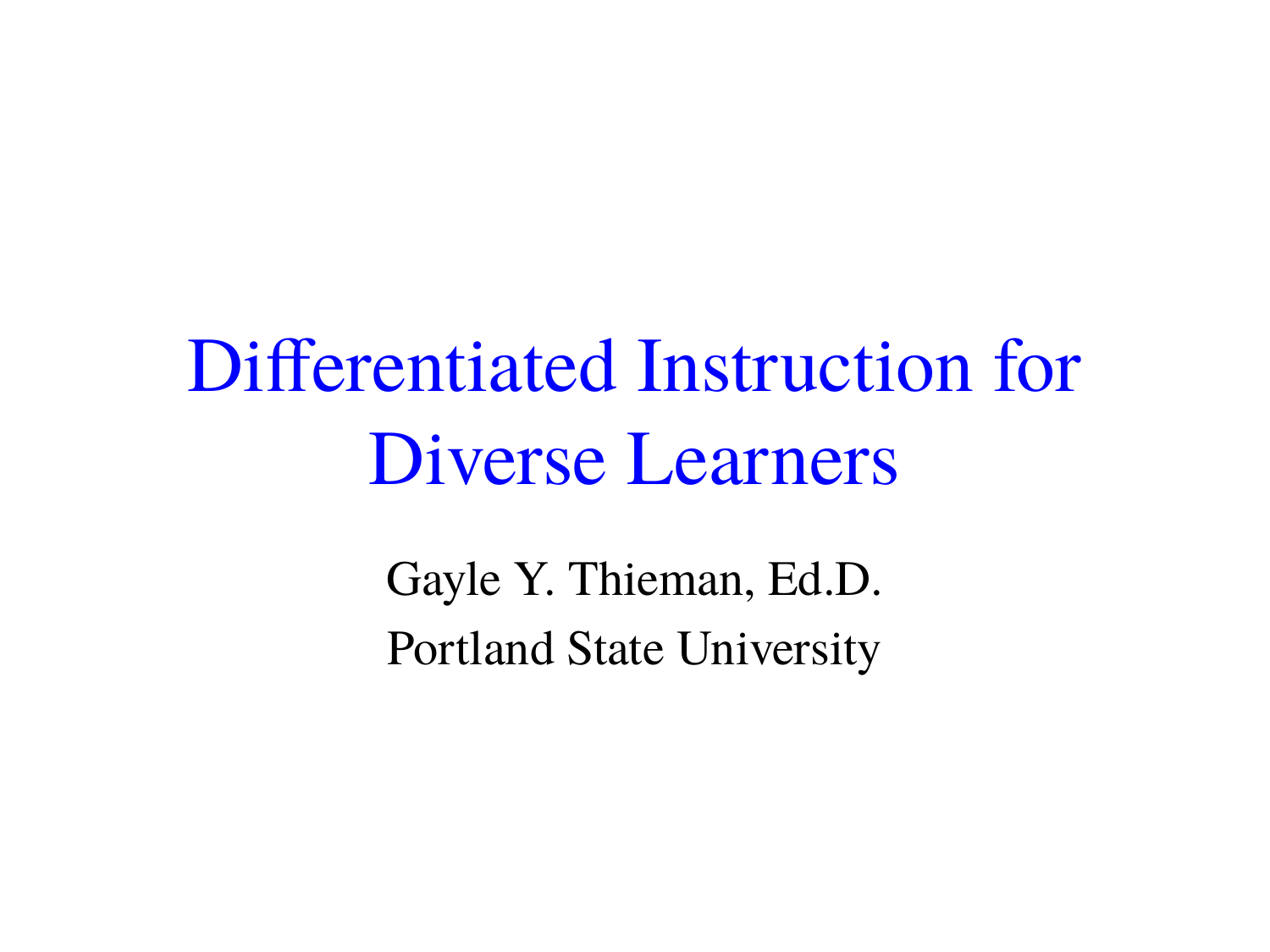

# Differentiated Instruction for Diverse Learners
Gayle Y. Thieman, Ed.D.
Portland State University